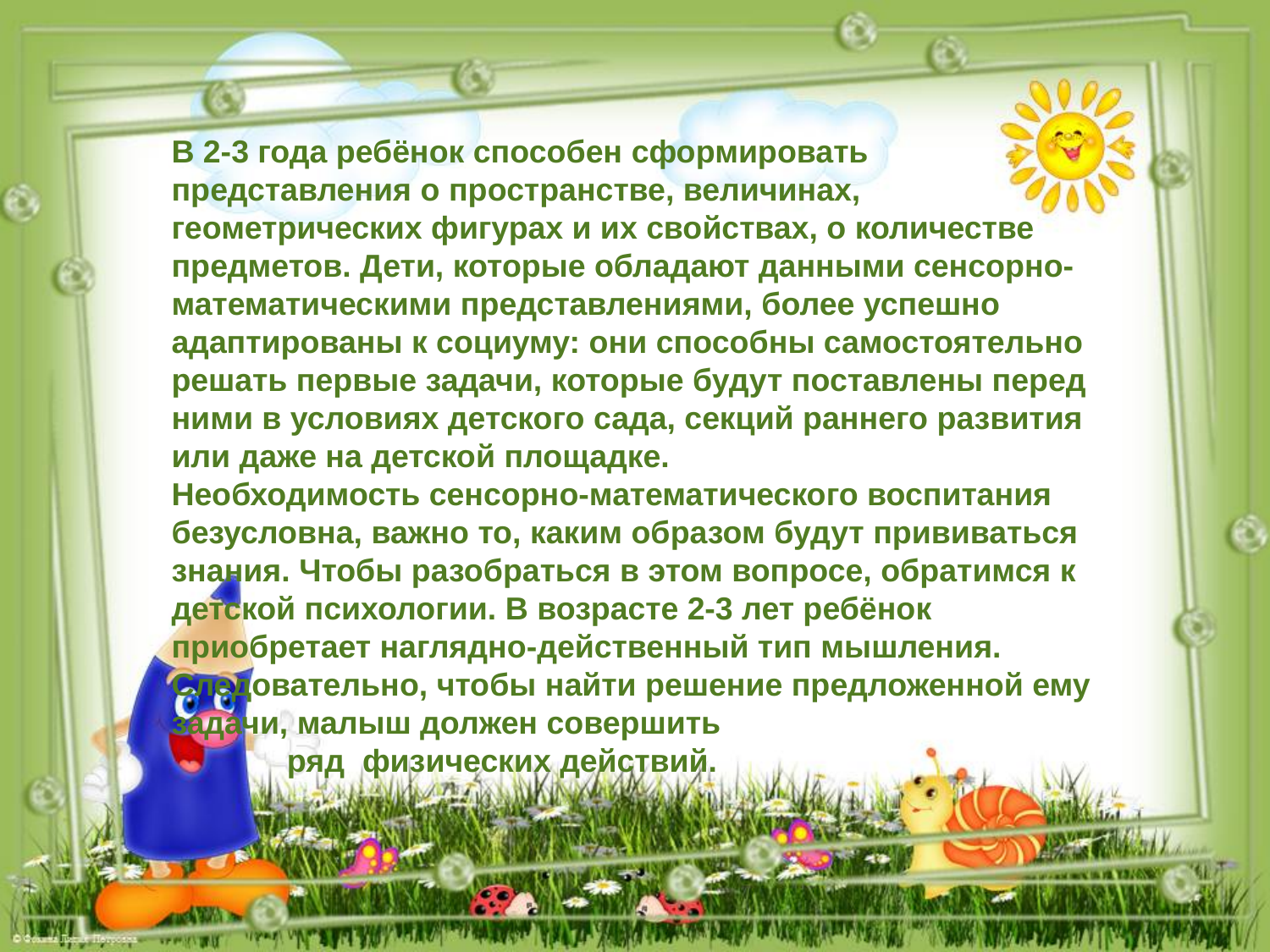

В 2-3 года ребёнок способен сформировать представления о пространстве, величинах, геометрических фигурах и их свойствах, о количестве предметов. Дети, которые обладают данными сенсорно-математическими представлениями, более успешно адаптированы к социуму: они способны самостоятельно решать первые задачи, которые будут поставлены перед ними в условиях детского сада, секций раннего развития или даже на детской площадке.
Необходимость сенсорно-математического воспитания безусловна, важно то, каким образом будут прививаться знания. Чтобы разобраться в этом вопросе, обратимся к детской психологии. В возрасте 2-3 лет ребёнок приобретает наглядно-действенный тип мышления. Следовательно, чтобы найти решение предложенной ему задачи, малыш должен совершить
             ряд  физических действий.